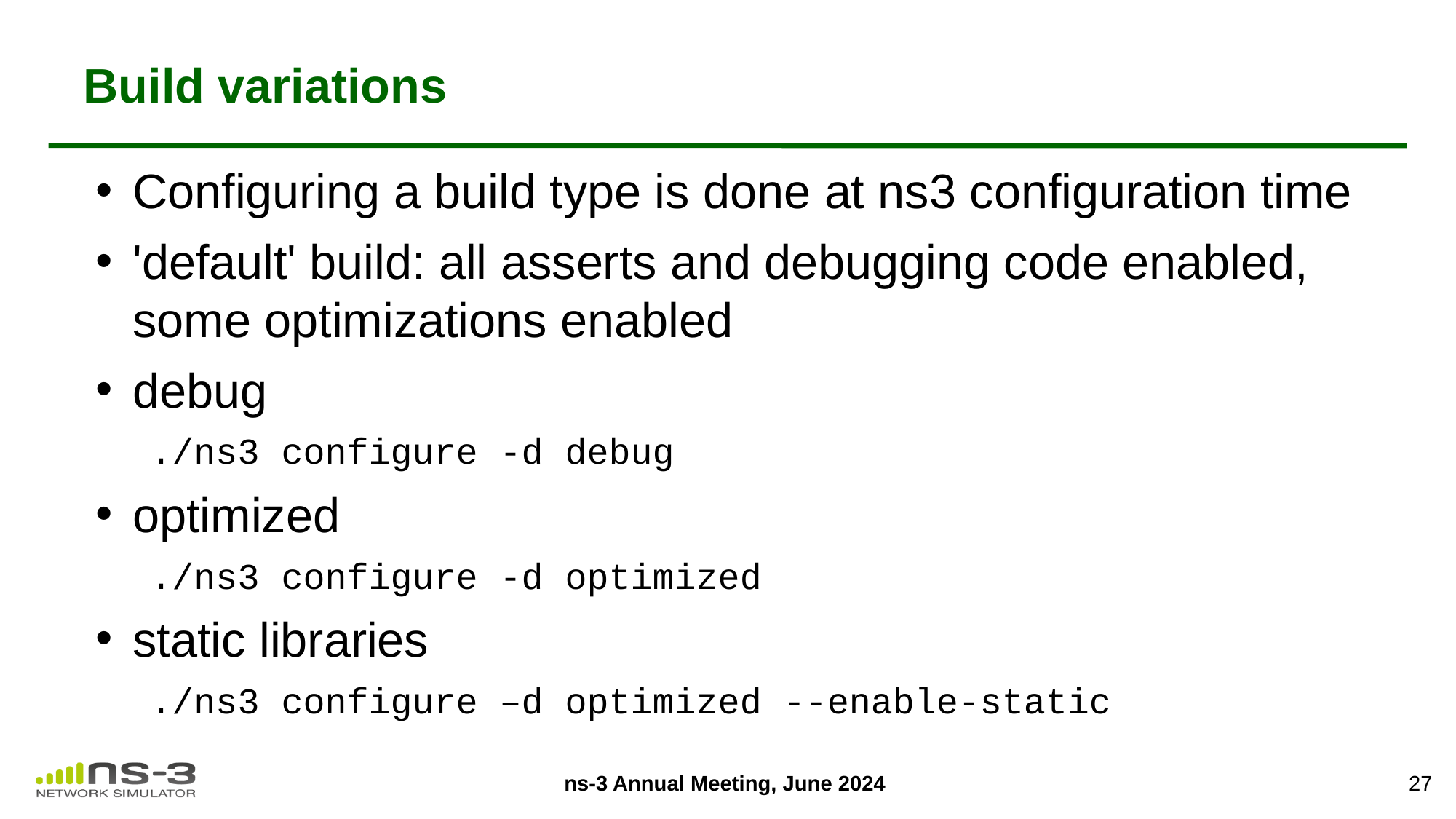

# Build variations
Configuring a build type is done at ns3 configuration time
'default' build: all asserts and debugging code enabled, some optimizations enabled
debug
./ns3 configure -d debug
optimized
./ns3 configure -d optimized
static libraries
./ns3 configure –d optimized --enable-static
27
ns-3 Annual Meeting, June 2024